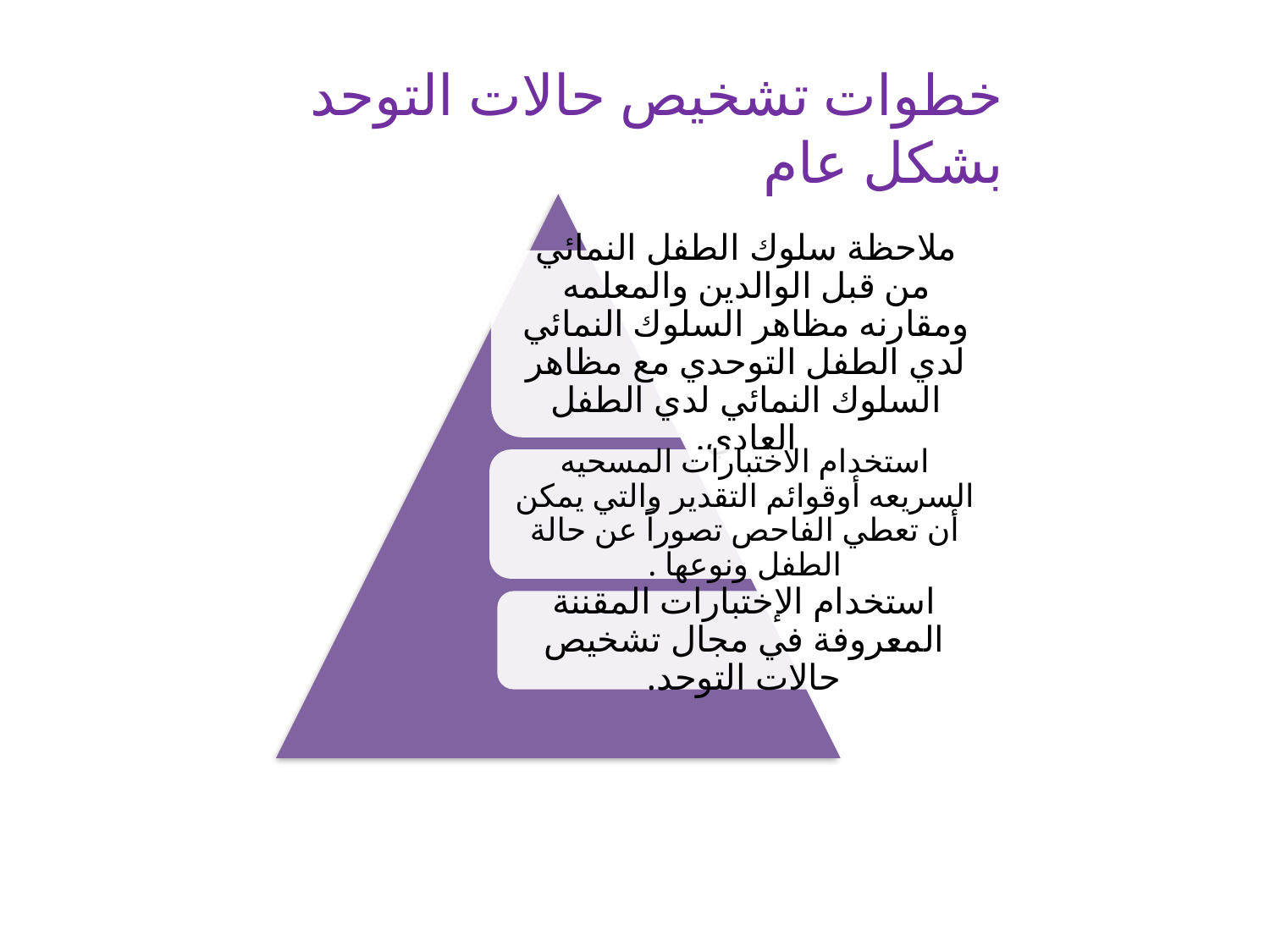

خطوات تشخيص حالات التوحد بشكل عام
ملاحظة سلوك الطفل النمائي من قبل الوالدين والمعلمه ومقارنه مظاهر السلوك النمائي لدي الطفل التوحدي مع مظاهر السلوك النمائي لدي الطفل العادي.
استخدام الاختبارات المسحيه السريعه أوقوائم التقدير والتي يمكن أن تعطي الفاحص تصوراً عن حالة الطفل ونوعها .
استخدام الإختبارات المقننة المعروفة في مجال تشخيص حالات التوحد.